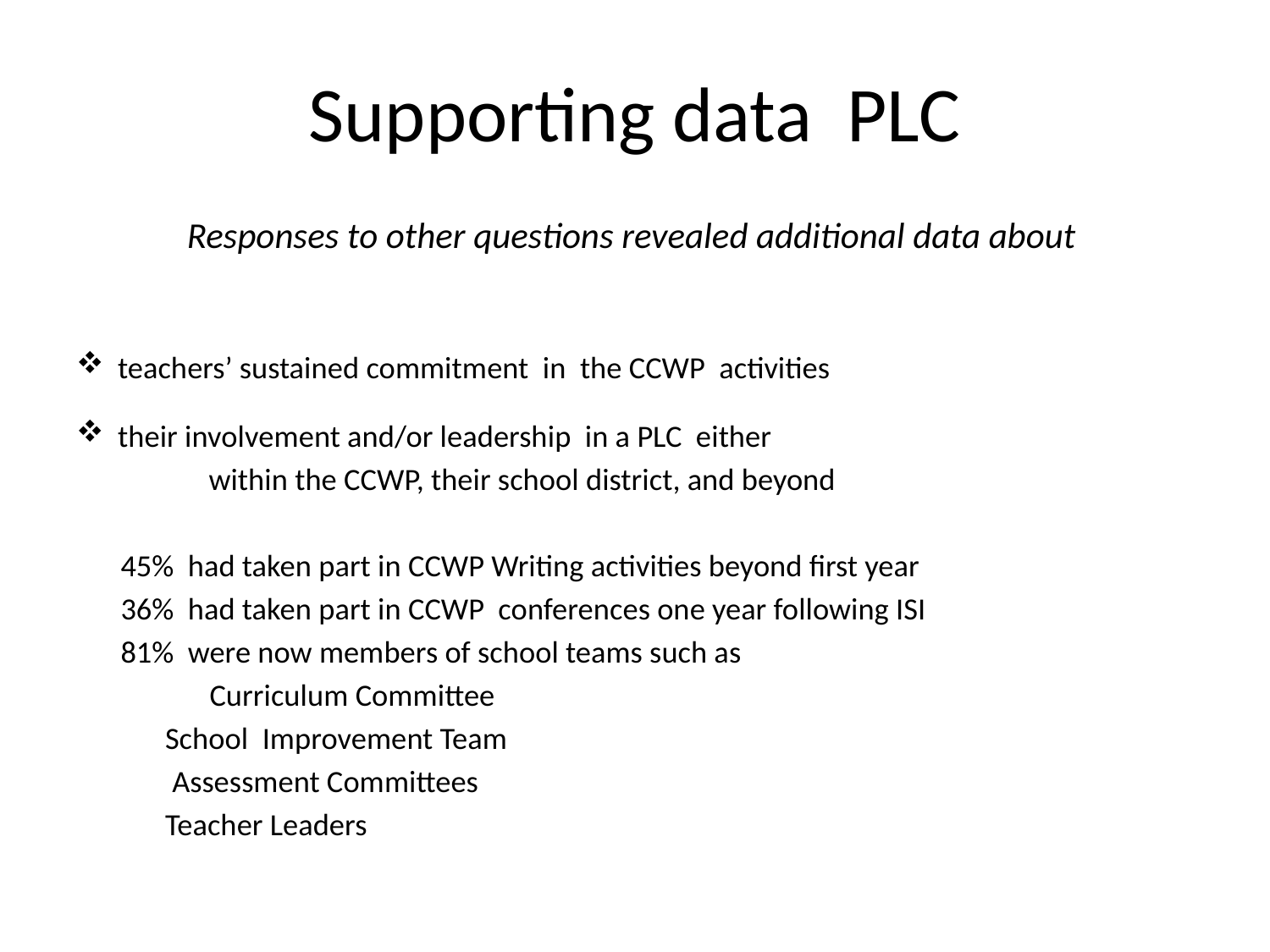

# Supporting data  PLC

Responses to other questions revealed additional data about

	teachers’ sustained commitment  in  the CCWP  activities

	their involvement and/or leadership  in a PLC  either
                   within the CCWP, their school district, and beyond

	45%  had taken part in CCWP Writing activities beyond first year
	36%  had taken part in CCWP  conferences one year following ISI
	81%  were now members of school teams such as
	          	Curriculum Committee
		School  Improvement Team
		 Assessment Committees
		Teacher Leaders